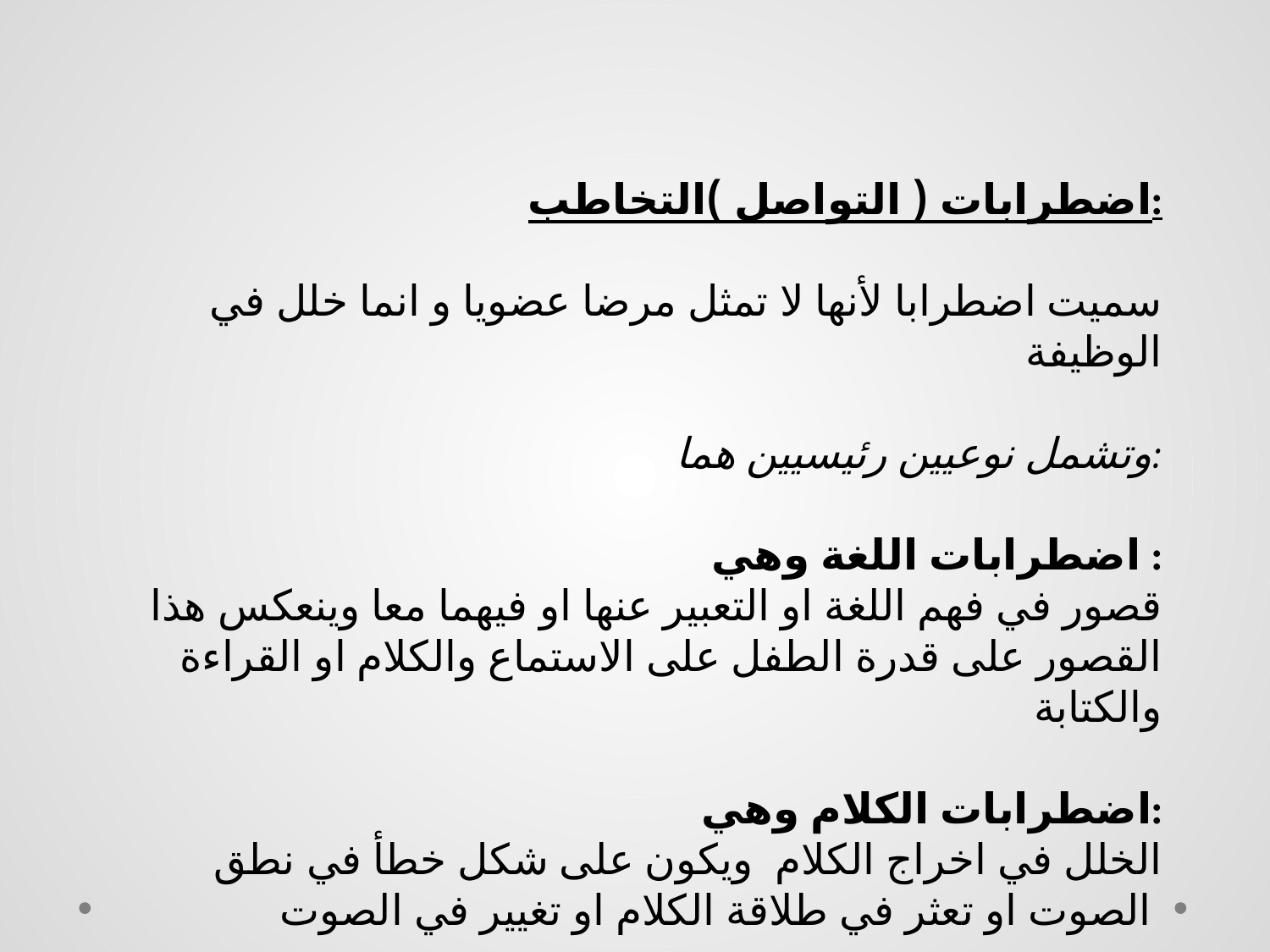

#
اضطرابات ( التواصل )التخاطب:

سميت اضطرابا لأنها لا تمثل مرضا عضويا و انما خلل في الوظيفة

وتشمل نوعيين رئيسيين هما:

اضطرابات اللغة وهي :
قصور في فهم اللغة او التعبير عنها او فيهما معا وينعكس هذا القصور على قدرة الطفل على الاستماع والكلام او القراءة والكتابة

اضطرابات الكلام وهي:
الخلل في اخراج الكلام  ويكون على شكل خطأ في نطق الصوت او تعثر في طلاقة الكلام او تغيير في الصوت